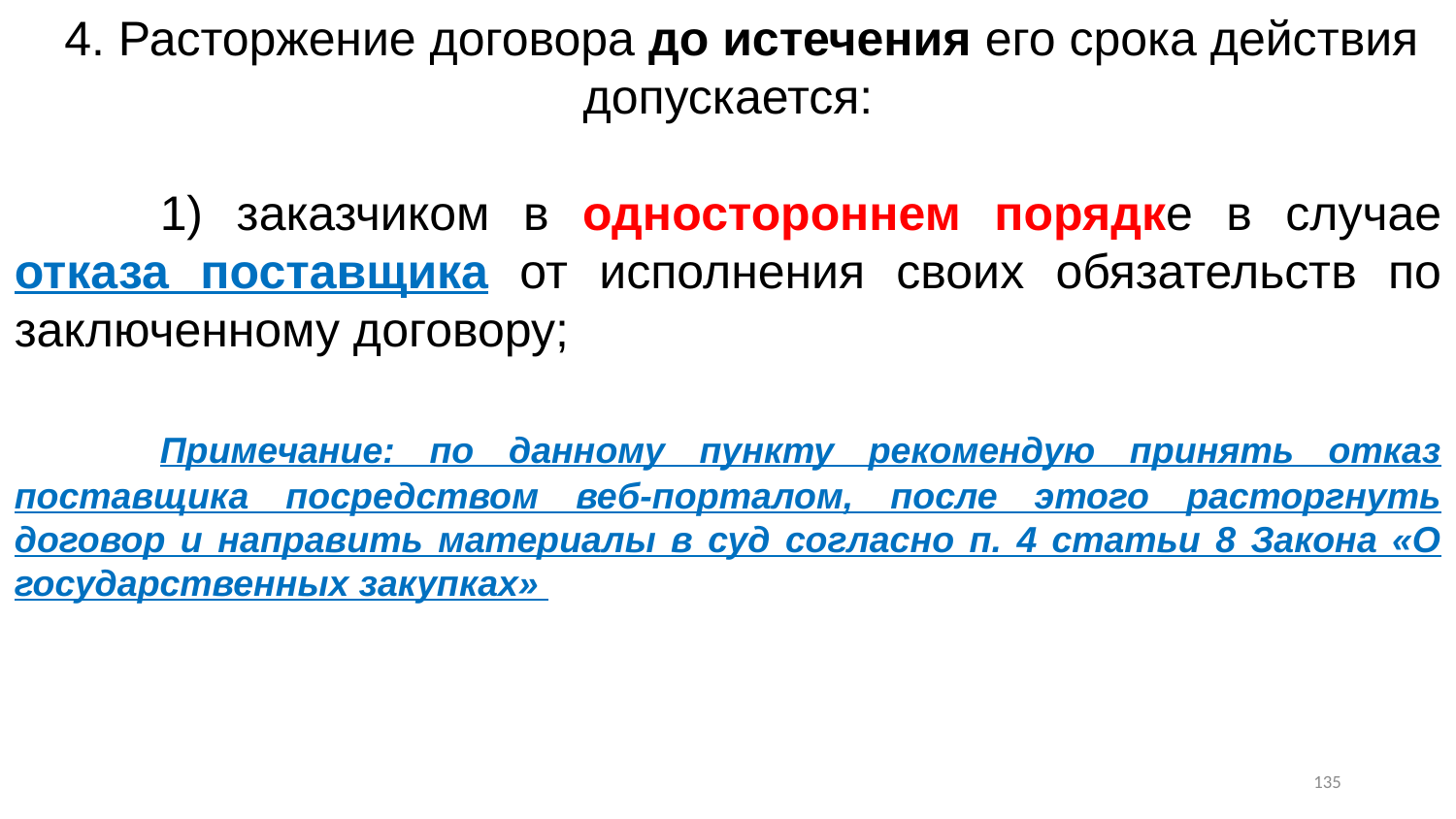

4. Расторжение договора до истечения его срока действия допускается:

 	1) заказчиком в одностороннем порядке в случае отказа поставщика от исполнения своих обязательств по заключенному договору;

	Примечание: по данному пункту рекомендую принять отказ поставщика посредством веб-порталом, после этого расторгнуть договор и направить материалы в суд согласно п. 4 статьи 8 Закона «О государственных закупках»

135